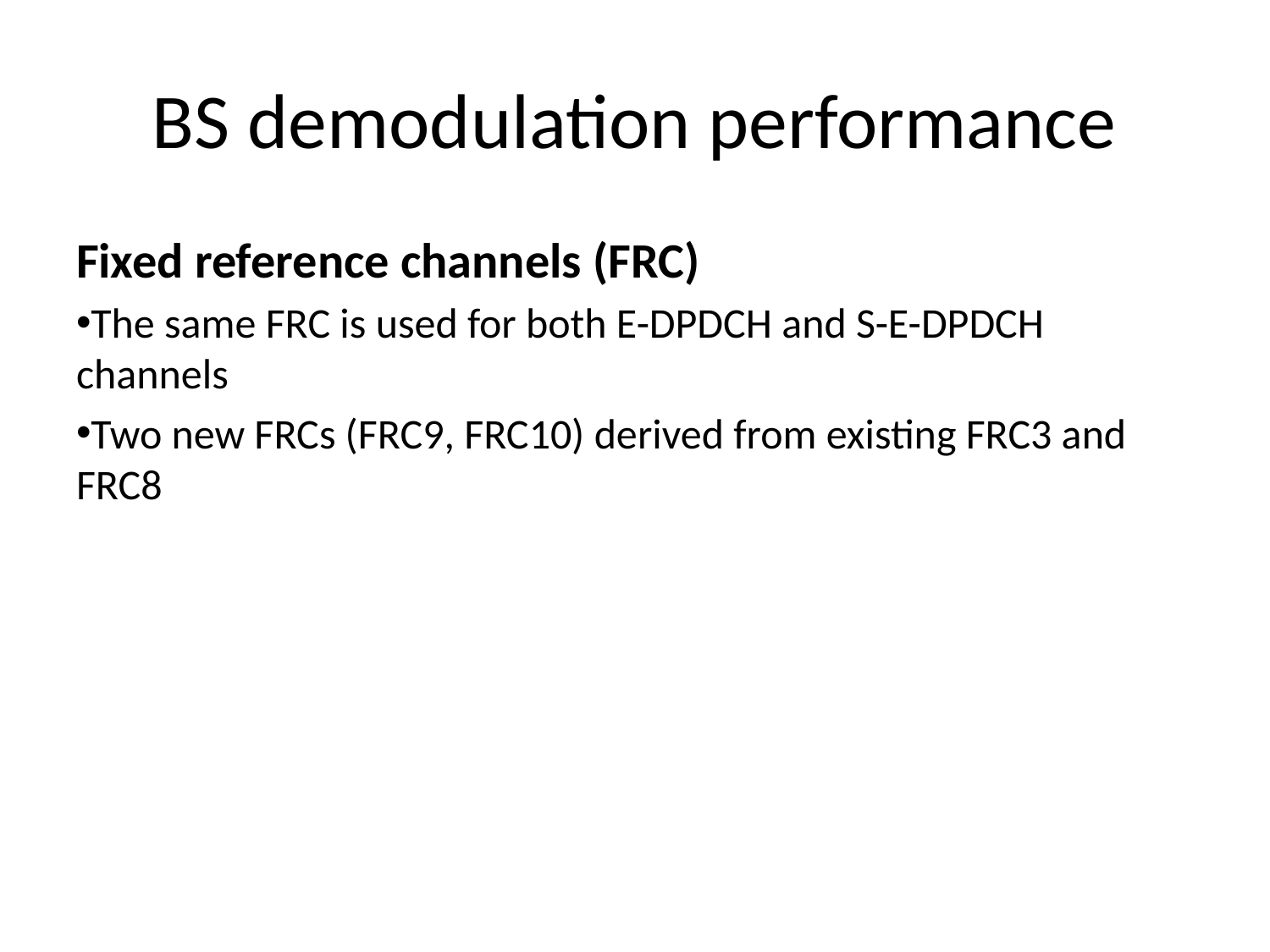

# BS demodulation performance
Fixed reference channels (FRC)
The same FRC is used for both E-DPDCH and S-E-DPDCH channels
Two new FRCs (FRC9, FRC10) derived from existing FRC3 and FRC8